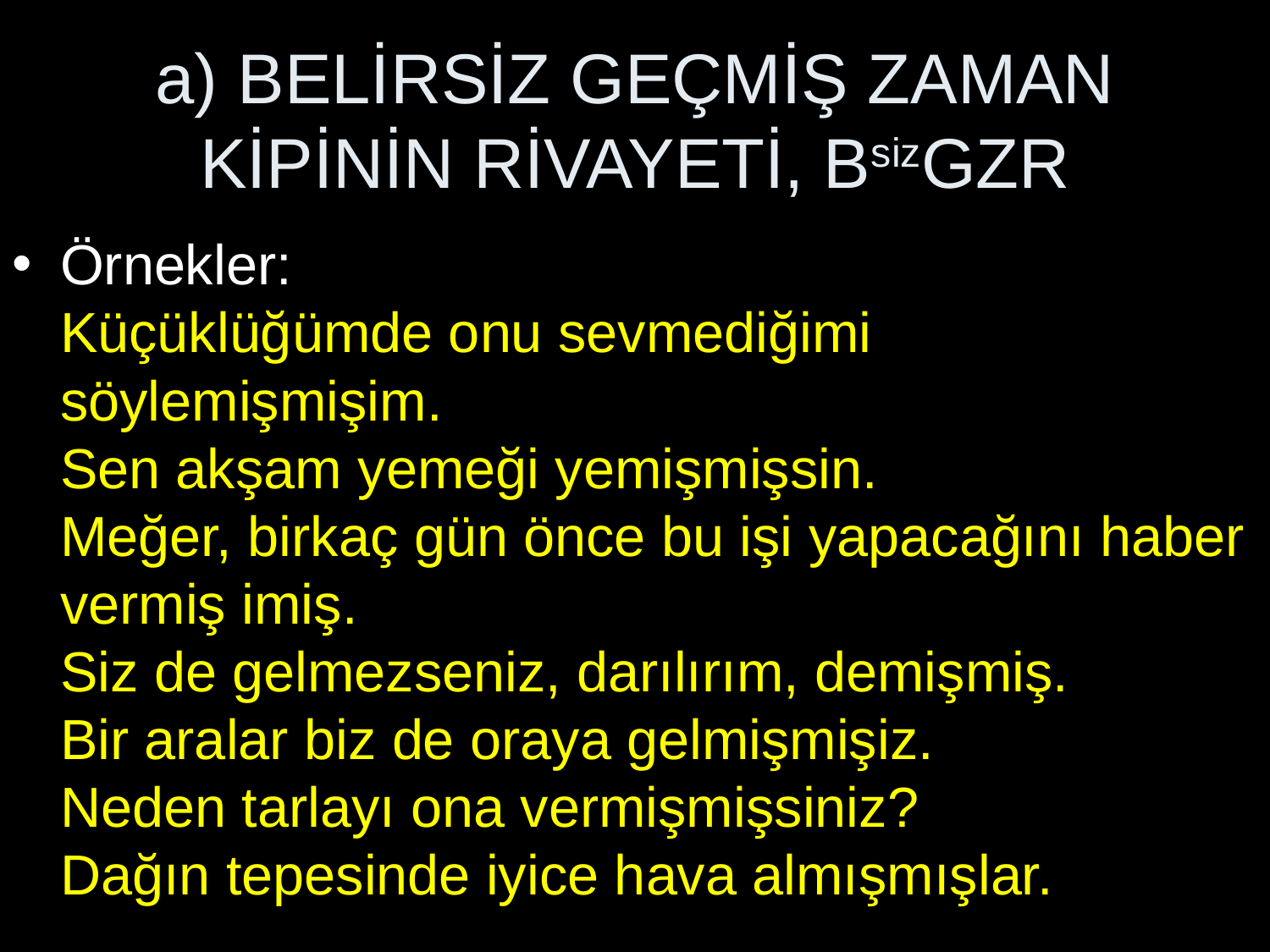

# a) BELİRSİZ GEÇMİŞ ZAMAN KİPİNİN RİVAYETİ, BsizGZR
Örnekler:
Küçüklüğümde onu sevmediğimi söylemişmişim.
Sen akşam yemeği yemişmişsin.
Meğer, birkaç gün önce bu işi yapacağını haber vermiş imiş.
Siz de gelmezseniz, darılırım, demişmiş.
Bir aralar biz de oraya gelmişmişiz.
Neden tarlayı ona vermişmişsiniz?
Dağın tepesinde iyice hava almışmışlar.